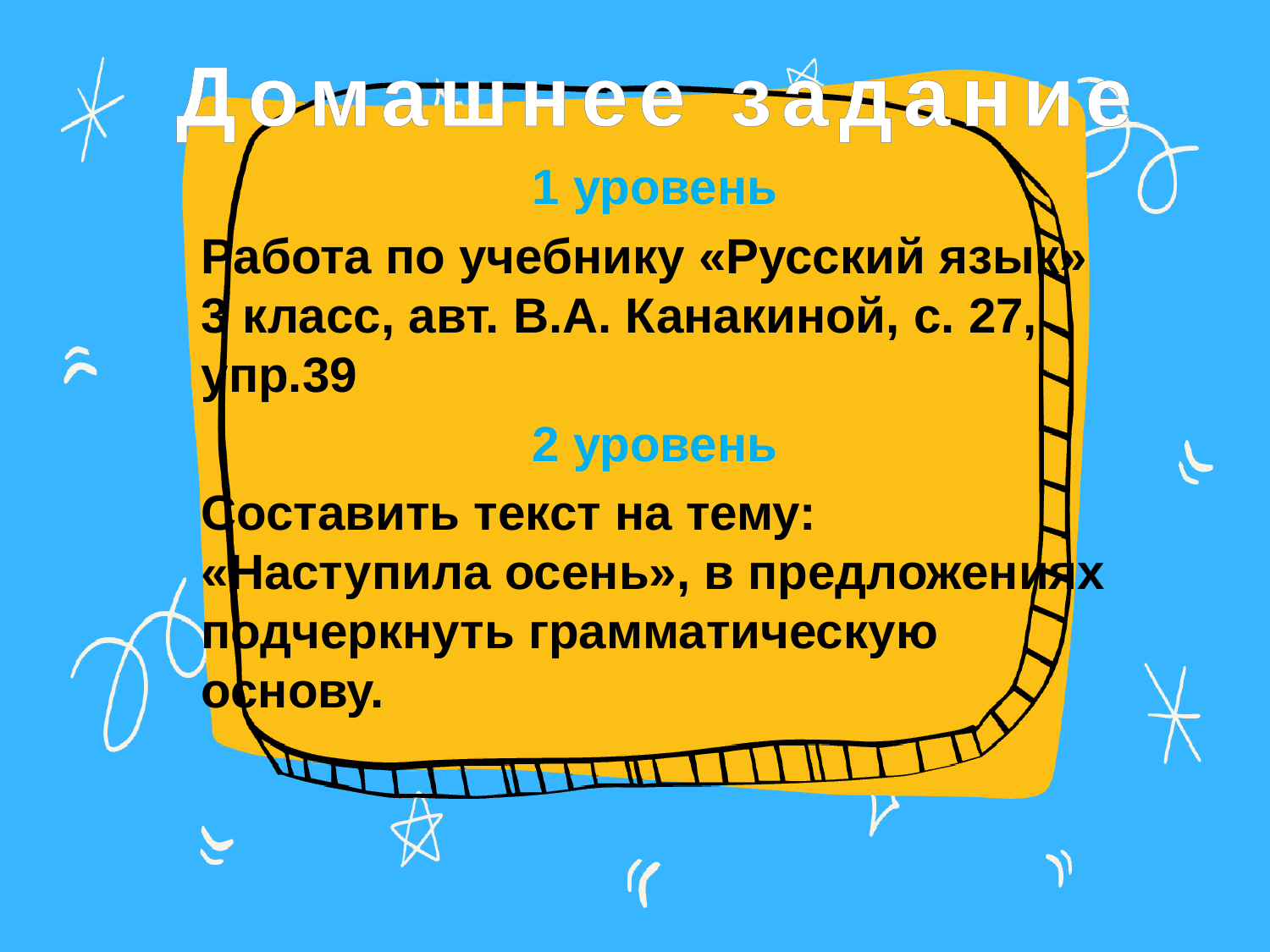

# Домашнее задание
1 уровень
Работа по учебнику «Русский язык» 3 класс, авт. В.А. Канакиной, с. 27, упр.39
2 уровень
Составить текст на тему: «Наступила осень», в предложениях подчеркнуть грамматическую основу.